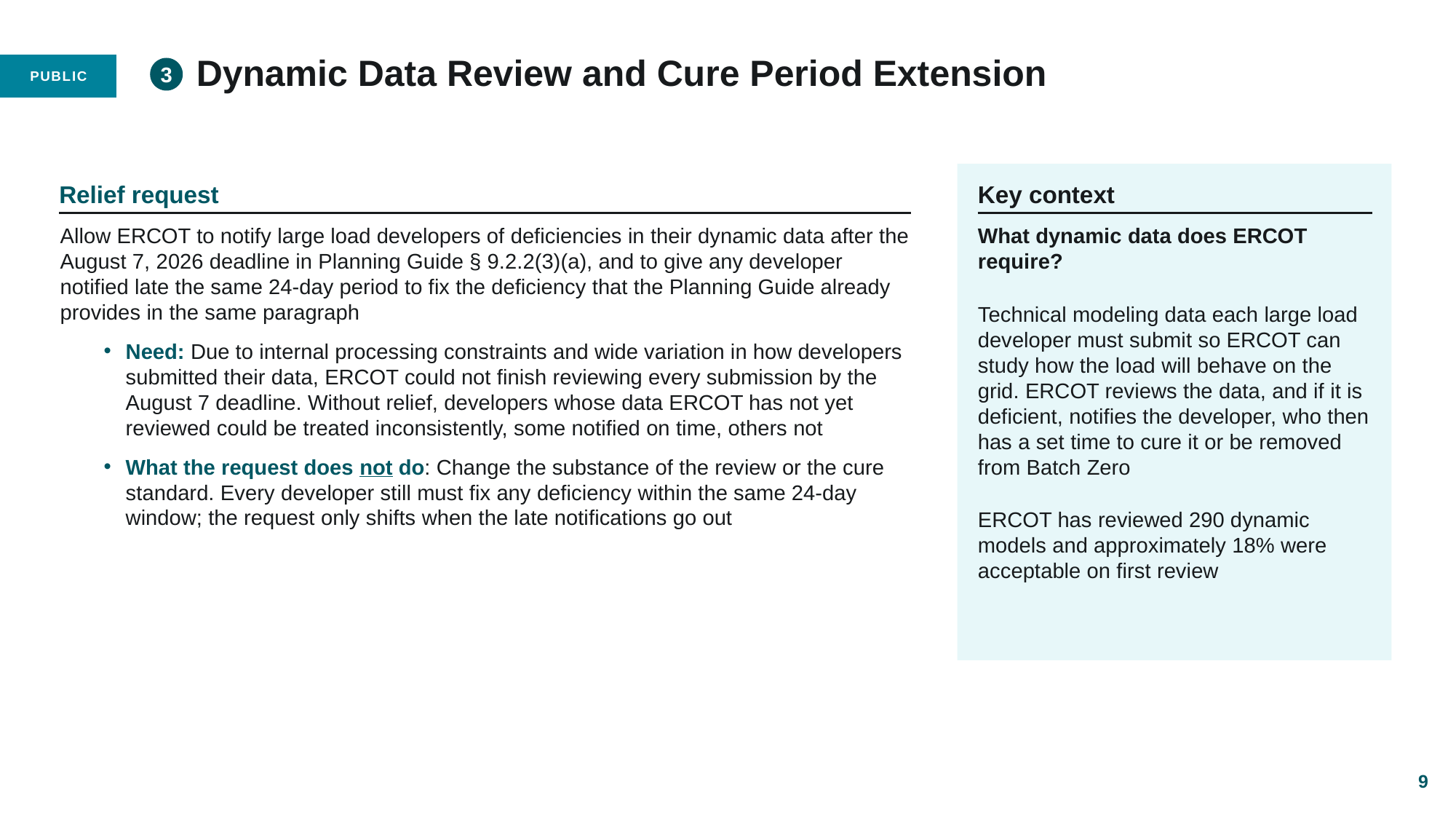

# Dynamic Data Review and Cure Period Extension
3

Relief request

Key context
Allow ERCOT to notify large load developers of deficiencies in their dynamic data after the August 7, 2026 deadline in Planning Guide § 9.2.2(3)(a), and to give any developer notified late the same 24-day period to fix the deficiency that the Planning Guide already provides in the same paragraph
Need: Due to internal processing constraints and wide variation in how developers submitted their data, ERCOT could not finish reviewing every submission by the August 7 deadline. Without relief, developers whose data ERCOT has not yet reviewed could be treated inconsistently, some notified on time, others not
What the request does not do: Change the substance of the review or the cure standard. Every developer still must fix any deficiency within the same 24-day window; the request only shifts when the late notifications go out

What dynamic data does ERCOT require?
Technical modeling data each large load developer must submit so ERCOT can study how the load will behave on the grid. ERCOT reviews the data, and if it is deficient, notifies the developer, who then has a set time to cure it or be removed from Batch Zero
ERCOT has reviewed 290 dynamic models and approximately 18% were acceptable on first review
9